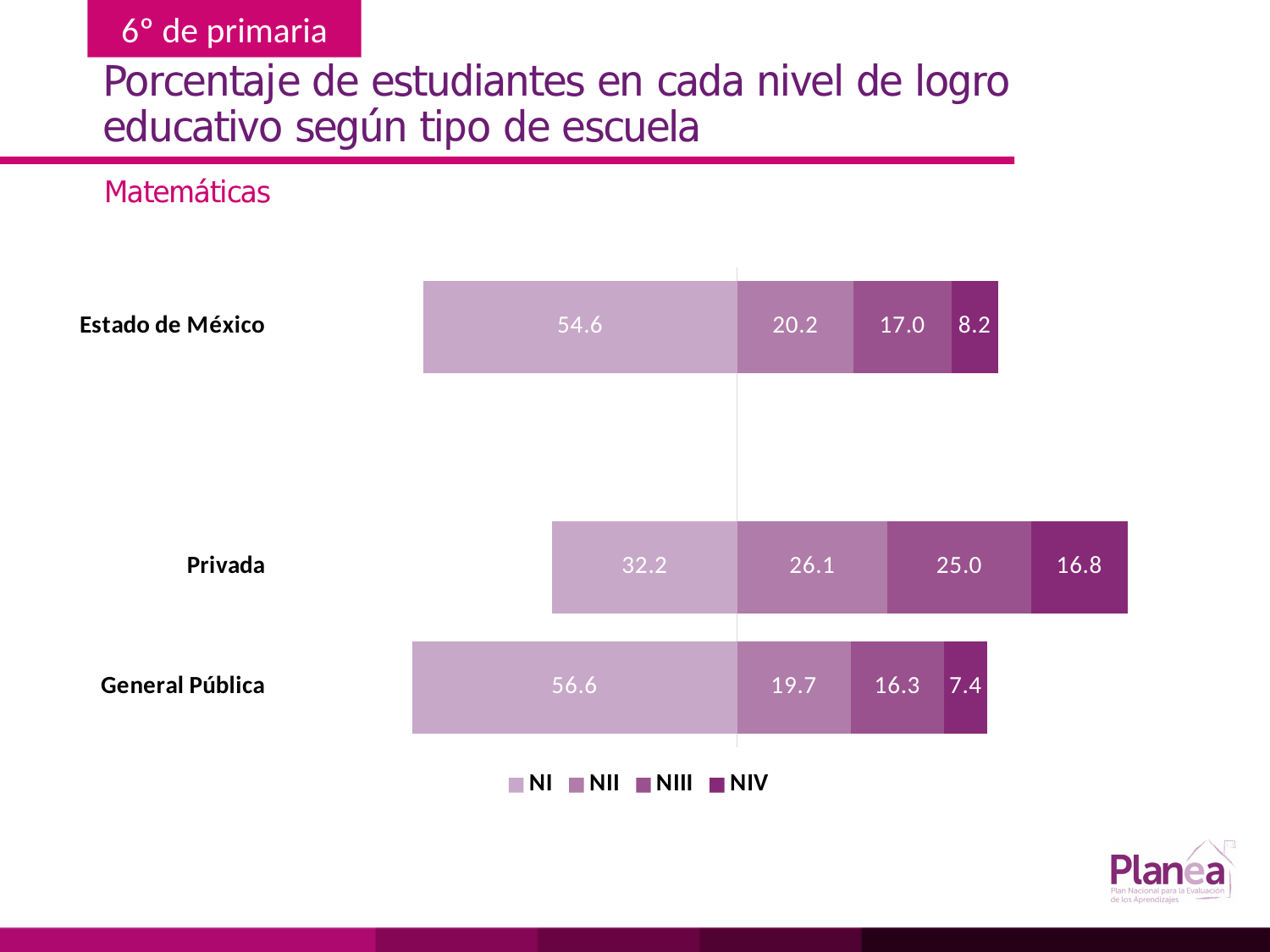

# Porcentaje de estudiantes en cada nivel de logro educativo según tipo de escuela

Matemáticas

### Chart

| Category |  |  |  |  |
|---|---|---|---|---|
| General Pública | -56.6 | 19.7 | 16.3 | 7.4 |
| Privada | -32.2 | 26.1 | 25.0 | 16.8 |
|  | None | None | None | None |
| Estado de México | -54.6 | 20.2 | 17.0 | 8.2 |